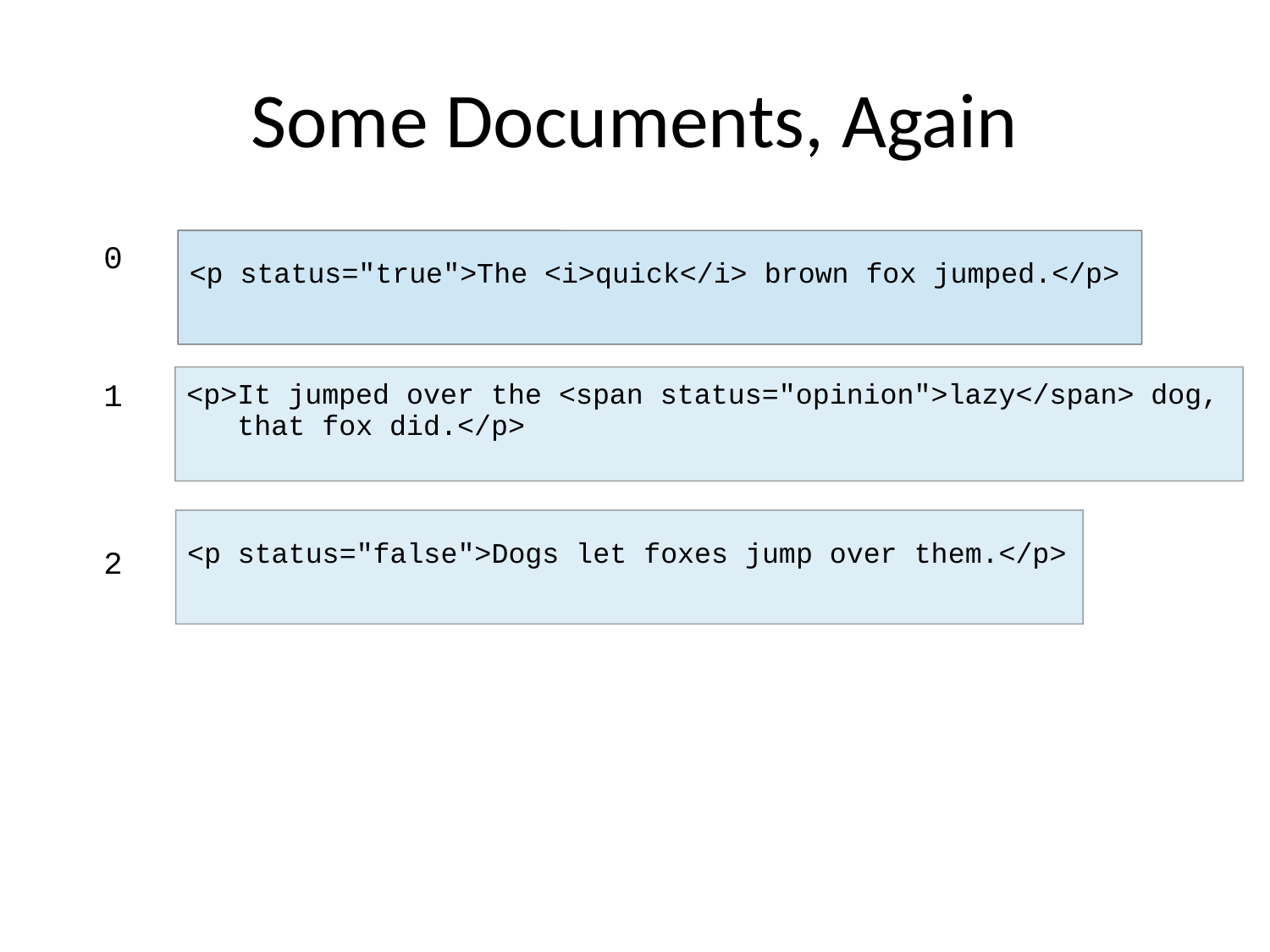

# Some Documents, Again

<p status="true">The <i>quick</i> brown fox jumped.</p>

0

<p>It jumped over the <span status="opinion">lazy</span> dog,
   that fox did.</p>

1

<p status="false">Dogs let foxes jump over them.</p>

2